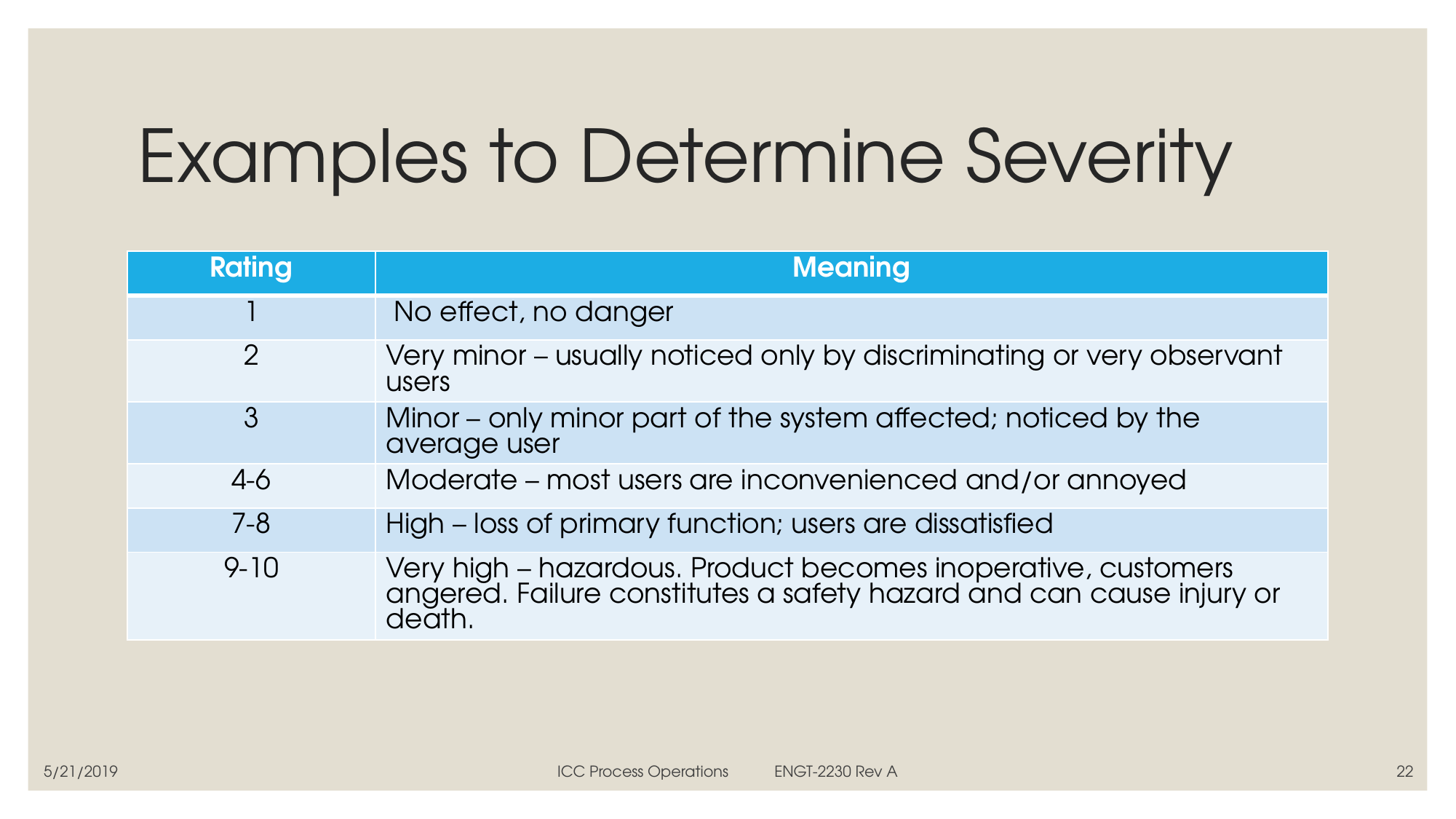

# Examples to Determine Severity
| Rating | Meaning |
| --- | --- |
| 1 | No effect, no danger |
| 2 | Very minor – usually noticed only by discriminating or very observant users |
| 3 | Minor – only minor part of the system affected; noticed by the average user |
| 4-6 | Moderate – most users are inconvenienced and/or annoyed |
| 7-8 | High – loss of primary function; users are dissatisfied |
| 9-10 | Very high – hazardous. Product becomes inoperative, customers angered. Failure constitutes a safety hazard and can cause injury or death. |
5/21/2019
ICC Process Operations           ENGT-2230 Rev A
22